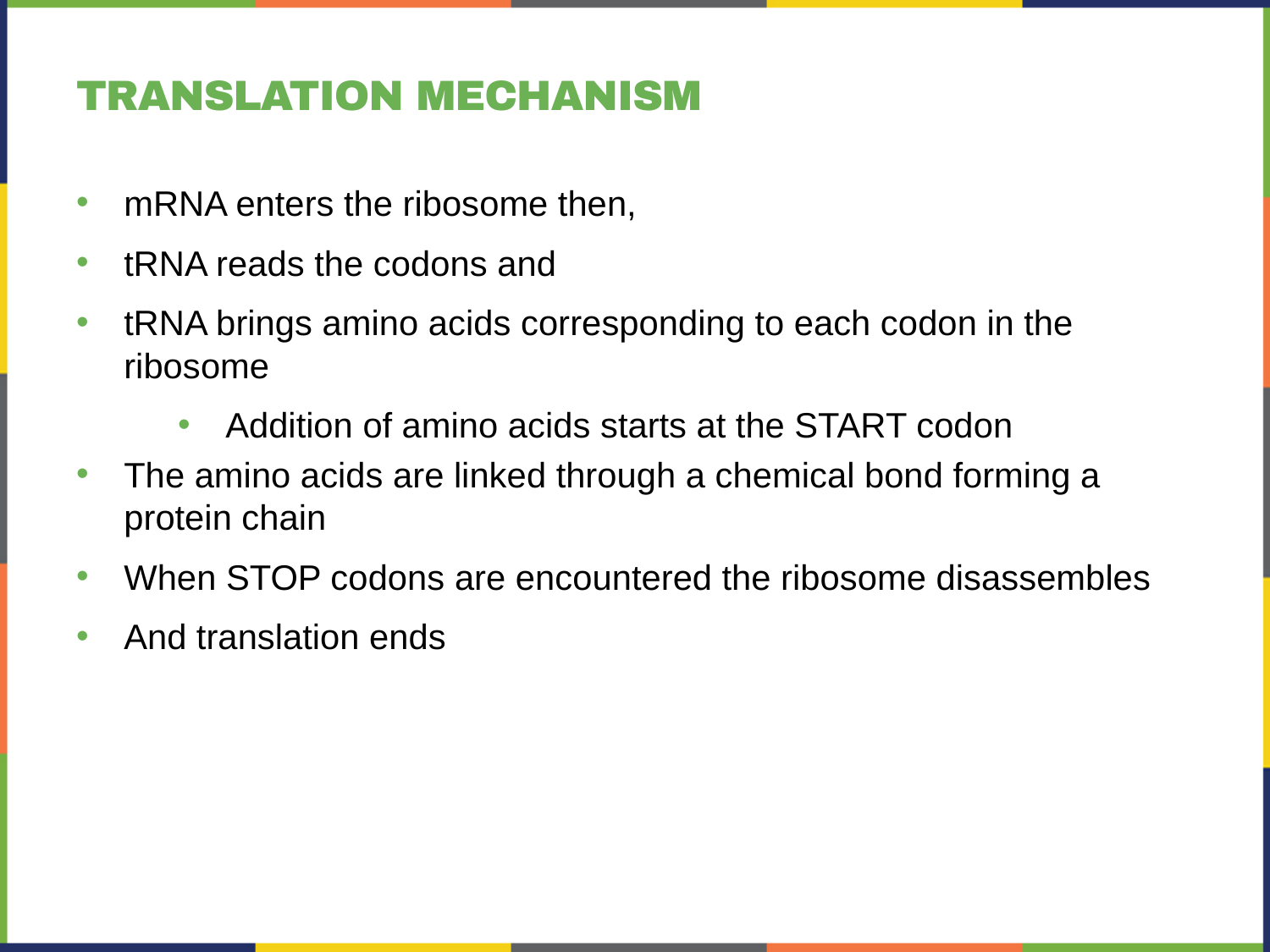

# Translation mechanism
mRNA enters the ribosome then,
tRNA reads the codons and
tRNA brings amino acids corresponding to each codon in the ribosome
Addition of amino acids starts at the START codon
The amino acids are linked through a chemical bond forming a protein chain
When STOP codons are encountered the ribosome disassembles
And translation ends